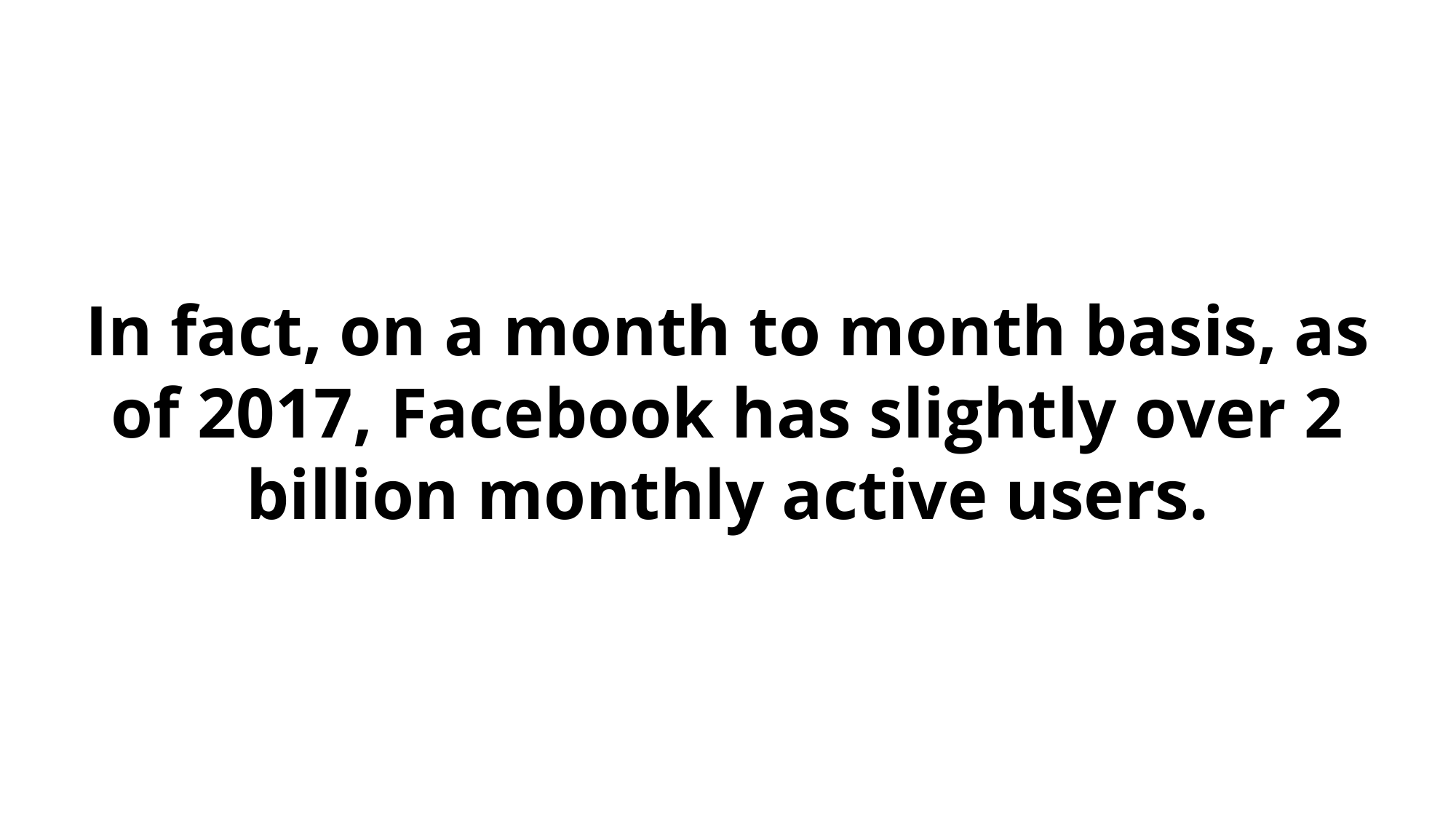

In fact, on a month to month basis, as of 2017, Facebook has slightly over 2 billion monthly active users.